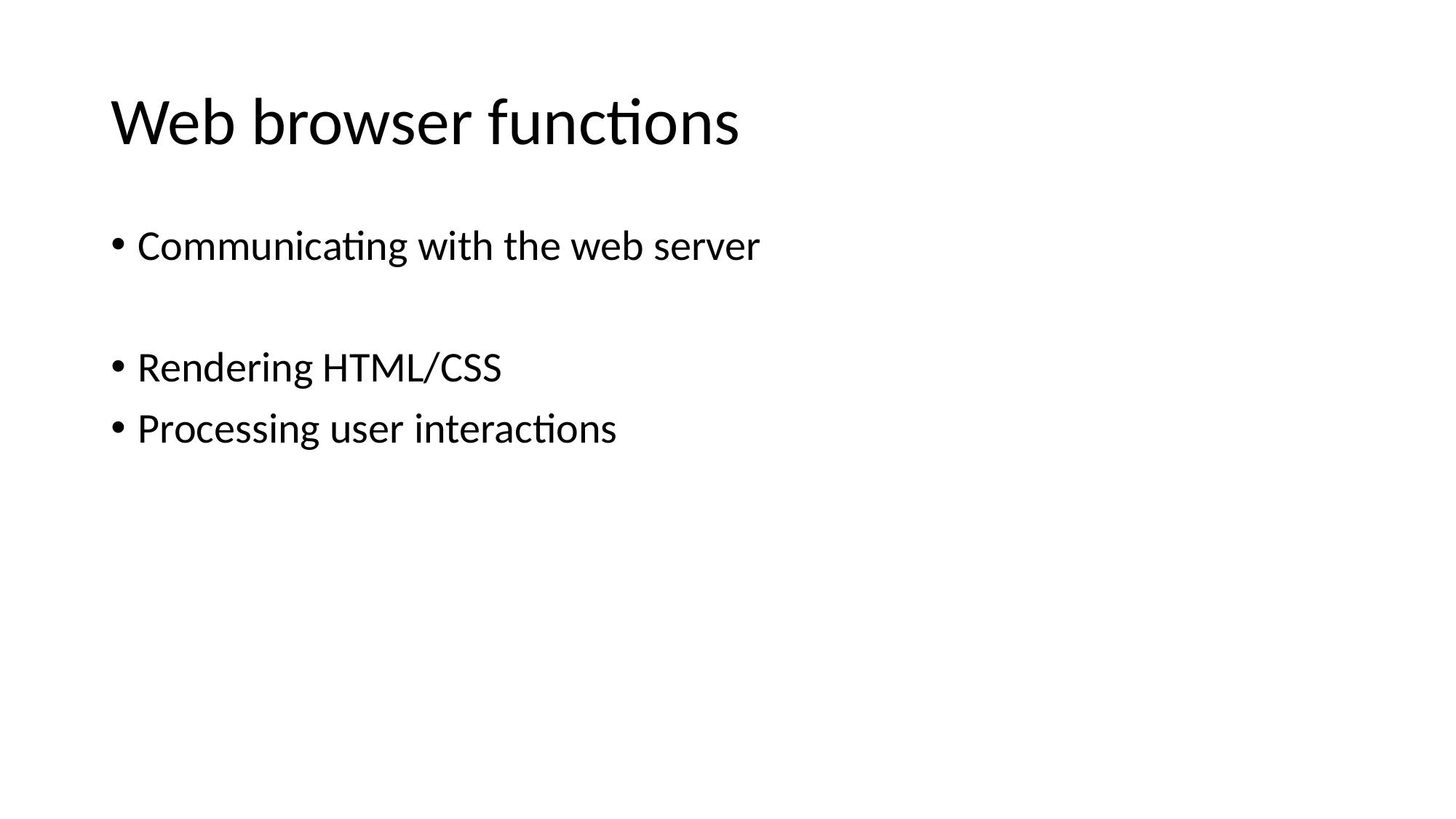

# Web browser functions
Communicating with the web server

Rendering HTML/CSS
Processing user interactions